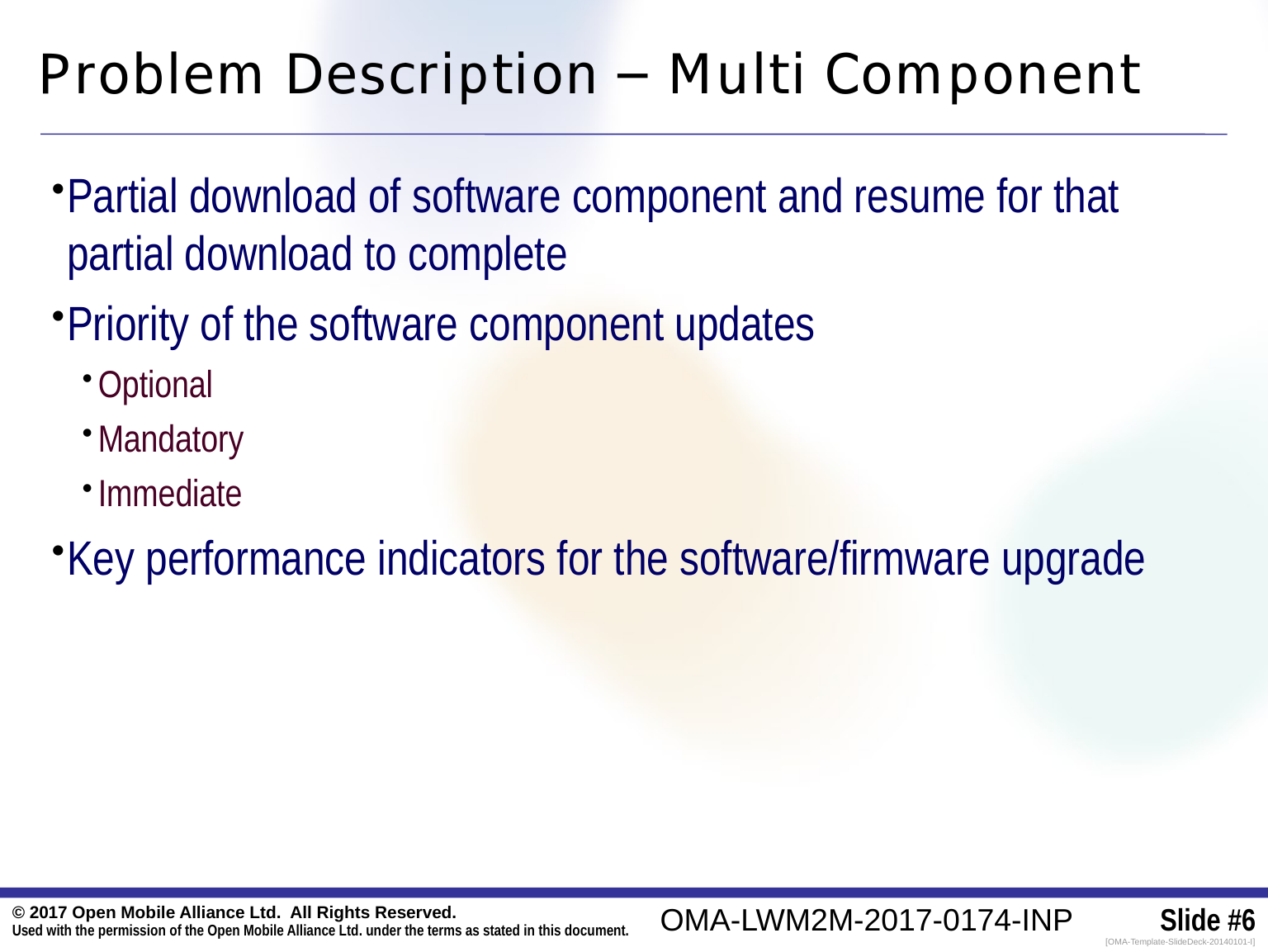

Problem Description – Multi Component
Partial download of software component and resume for that partial download to complete
Priority of the software component updates
Optional
Mandatory
Immediate
Key performance indicators for the software/firmware upgrade